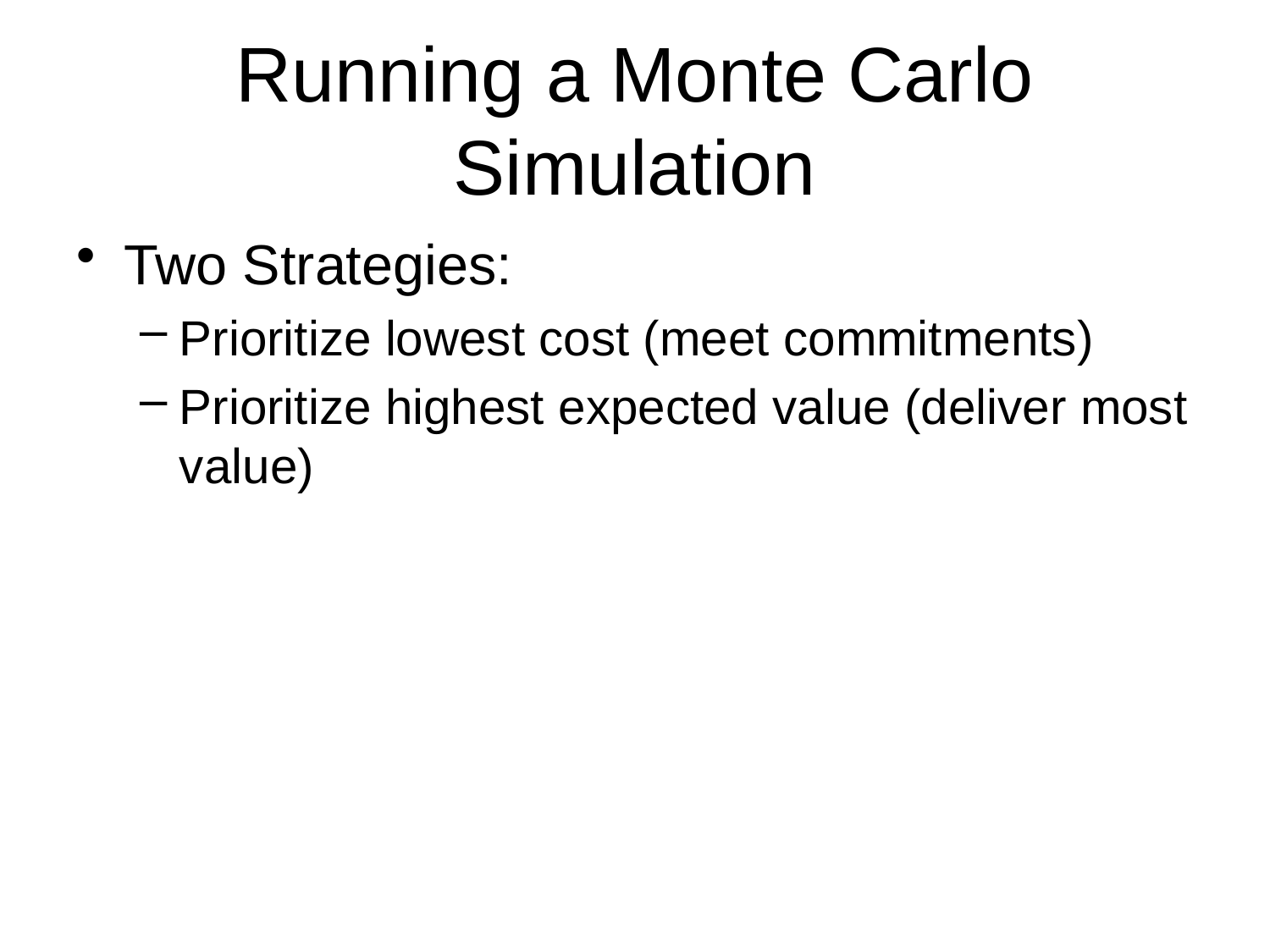

# Running a Monte Carlo Simulation
Two Strategies:
Prioritize lowest cost (meet commitments)
Prioritize highest expected value (deliver most value)